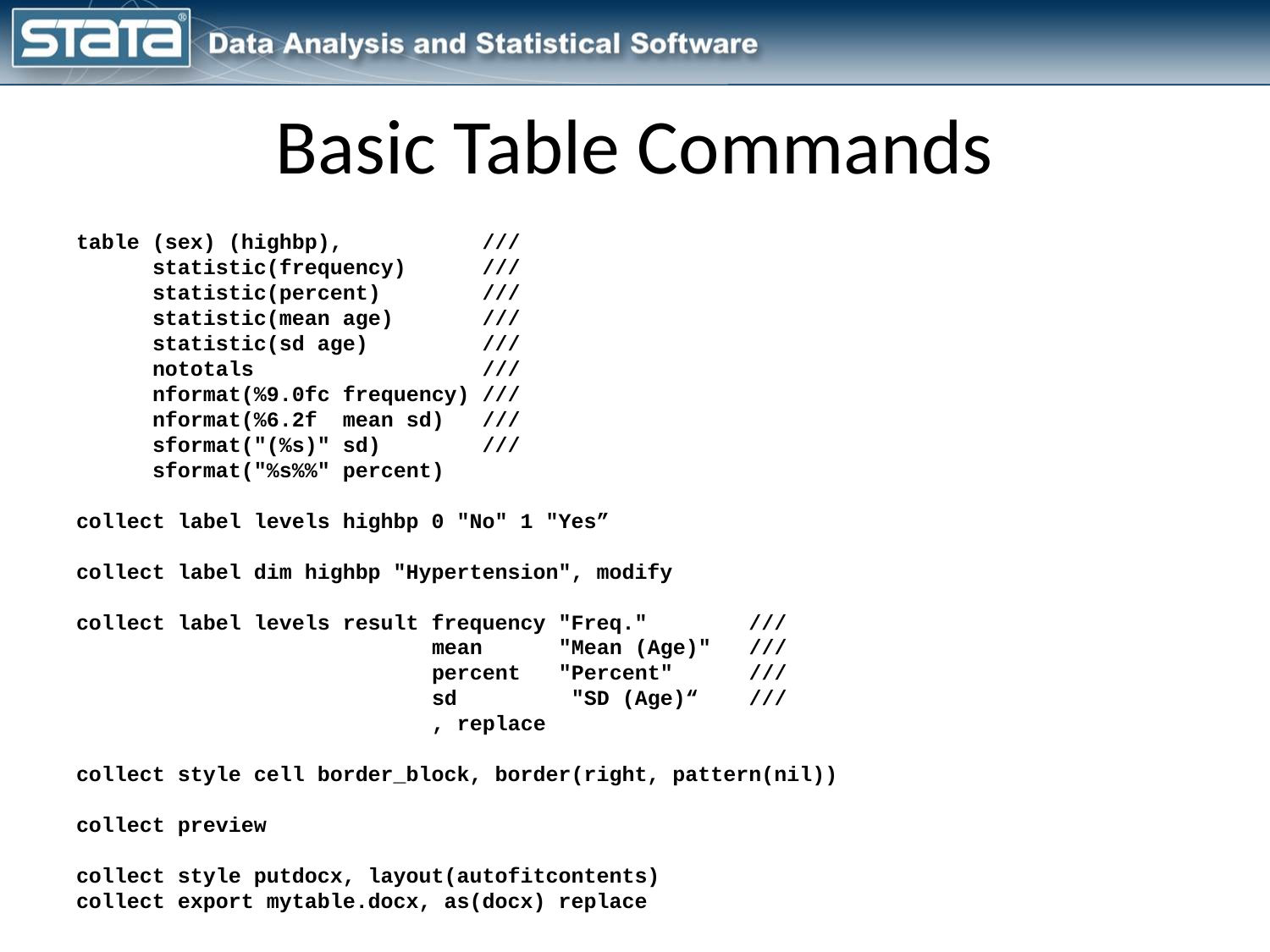

# Basic Table Commands
table (sex) (highbp),           ///
      statistic(frequency)      ///
      statistic(percent)        ///
      statistic(mean age)       ///
      statistic(sd age)         ///
      nototals                  ///
      nformat(%9.0fc frequency) ///
      nformat(%6.2f  mean sd)   ///
      sformat("(%s)" sd)        ///
      sformat("%s%%" percent)

collect label levels highbp 0 "No" 1 "Yes”

collect label dim highbp "Hypertension", modify

collect label levels result frequency "Freq."        ///
                            mean      "Mean (Age)"   ///
                            percent   "Percent"      ///
                            sd         "SD (Age)“    ///
                            , replace

collect style cell border_block, border(right, pattern(nil))

collect preview

collect style putdocx, layout(autofitcontents)
collect export mytable.docx, as(docx) replace